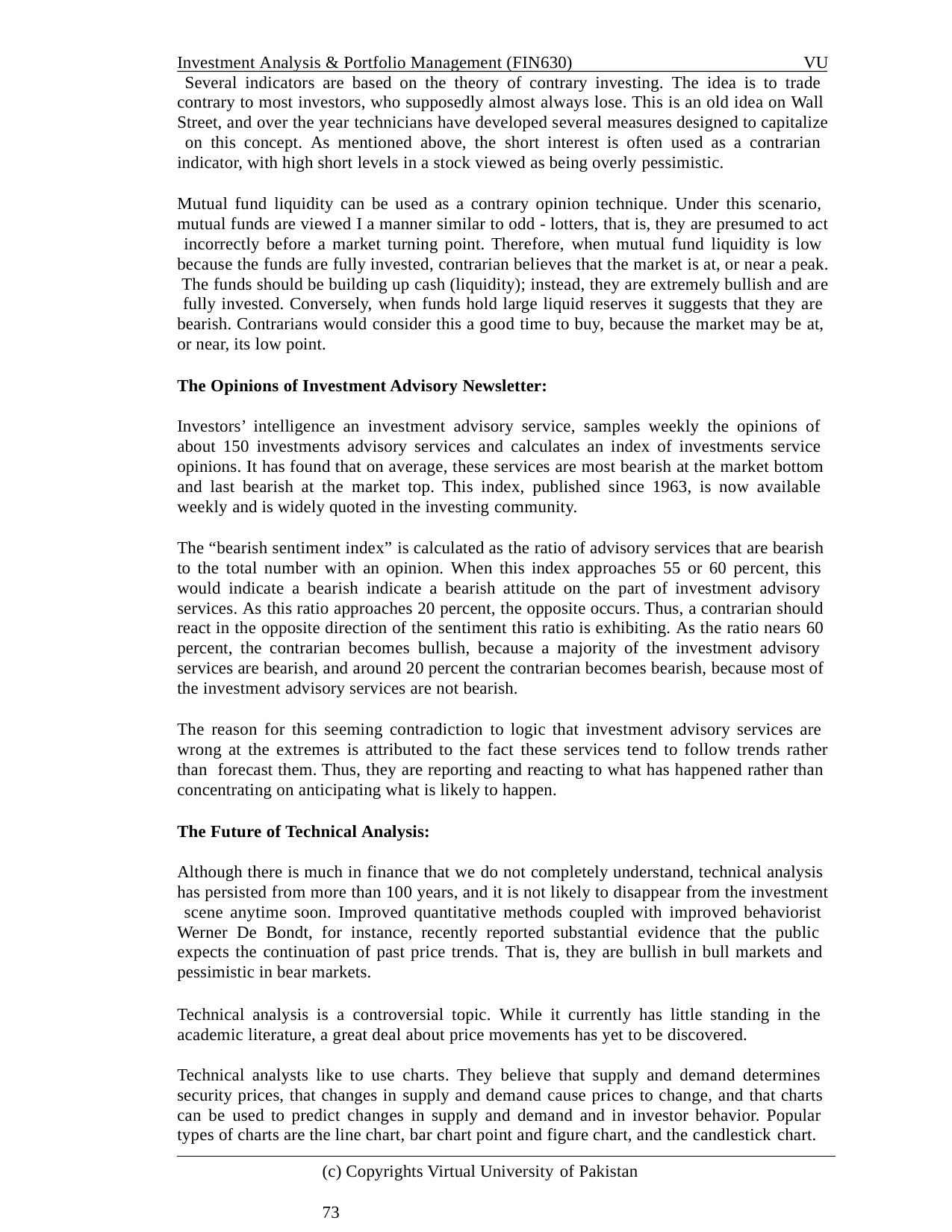

Investment Analysis & Portfolio Management (FIN630)	VU  Several indicators are based on the theory of contrary investing. The idea is to trade  contrary to most investors, who supposedly almost always lose. This is an old idea on Wall  Street, and over the year technicians have developed several measures designed to capitalize  on this concept. As mentioned above, the short interest is often used as a contrarian  indicator, with high short levels in a stock viewed as being overly pessimistic.

Mutual fund liquidity can be used as a contrary opinion technique. Under this scenario,  mutual funds are viewed I a manner similar to odd - lotters, that is, they are presumed to act  incorrectly before a market turning point. Therefore, when mutual fund liquidity is low  because the funds are fully invested, contrarian believes that the market is at, or near a peak.  The funds should be building up cash (liquidity); instead, they are extremely bullish and are  fully invested. Conversely, when funds hold large liquid reserves it suggests that they are  bearish. Contrarians would consider this a good time to buy, because the market may be at,  or near, its low point.

The Opinions of Investment Advisory Newsletter:

Investors’ intelligence an investment advisory service, samples weekly the opinions of  about 150 investments advisory services and calculates an index of investments service  opinions. It has found that on average, these services are most bearish at the market bottom  and last bearish at the market top. This index, published since 1963, is now available  weekly and is widely quoted in the investing community.

The “bearish sentiment index” is calculated as the ratio of advisory services that are bearish  to the total number with an opinion. When this index approaches 55 or 60 percent, this  would indicate a bearish indicate a bearish attitude on the part of investment advisory  services. As this ratio approaches 20 percent, the opposite occurs. Thus, a contrarian should  react in the opposite direction of the sentiment this ratio is exhibiting. As the ratio nears 60  percent, the contrarian becomes bullish, because a majority of the investment advisory  services are bearish, and around 20 percent the contrarian becomes bearish, because most of  the investment advisory services are not bearish.

The reason for this seeming contradiction to logic that investment advisory services are  wrong at the extremes is attributed to the fact these services tend to follow trends rather than  forecast them. Thus, they are reporting and reacting to what has happened rather than  concentrating on anticipating what is likely to happen.

The Future of Technical Analysis:

Although there is much in finance that we do not completely understand, technical analysis  has persisted from more than 100 years, and it is not likely to disappear from the investment  scene anytime soon. Improved quantitative methods coupled with improved behaviorist  Werner De Bondt, for instance, recently reported substantial evidence that the public  expects the continuation of past price trends. That is, they are bullish in bull markets and  pessimistic in bear markets.

Technical analysis is a controversial topic. While it currently has little standing in the  academic literature, a great deal about price movements has yet to be discovered.

Technical analysts like to use charts. They believe that supply and demand determines  security prices, that changes in supply and demand cause prices to change, and that charts  can be used to predict changes in supply and demand and in investor behavior. Popular  types of charts are the line chart, bar chart point and figure chart, and the candlestick chart.
(c) Copyrights Virtual University of Pakistan	73